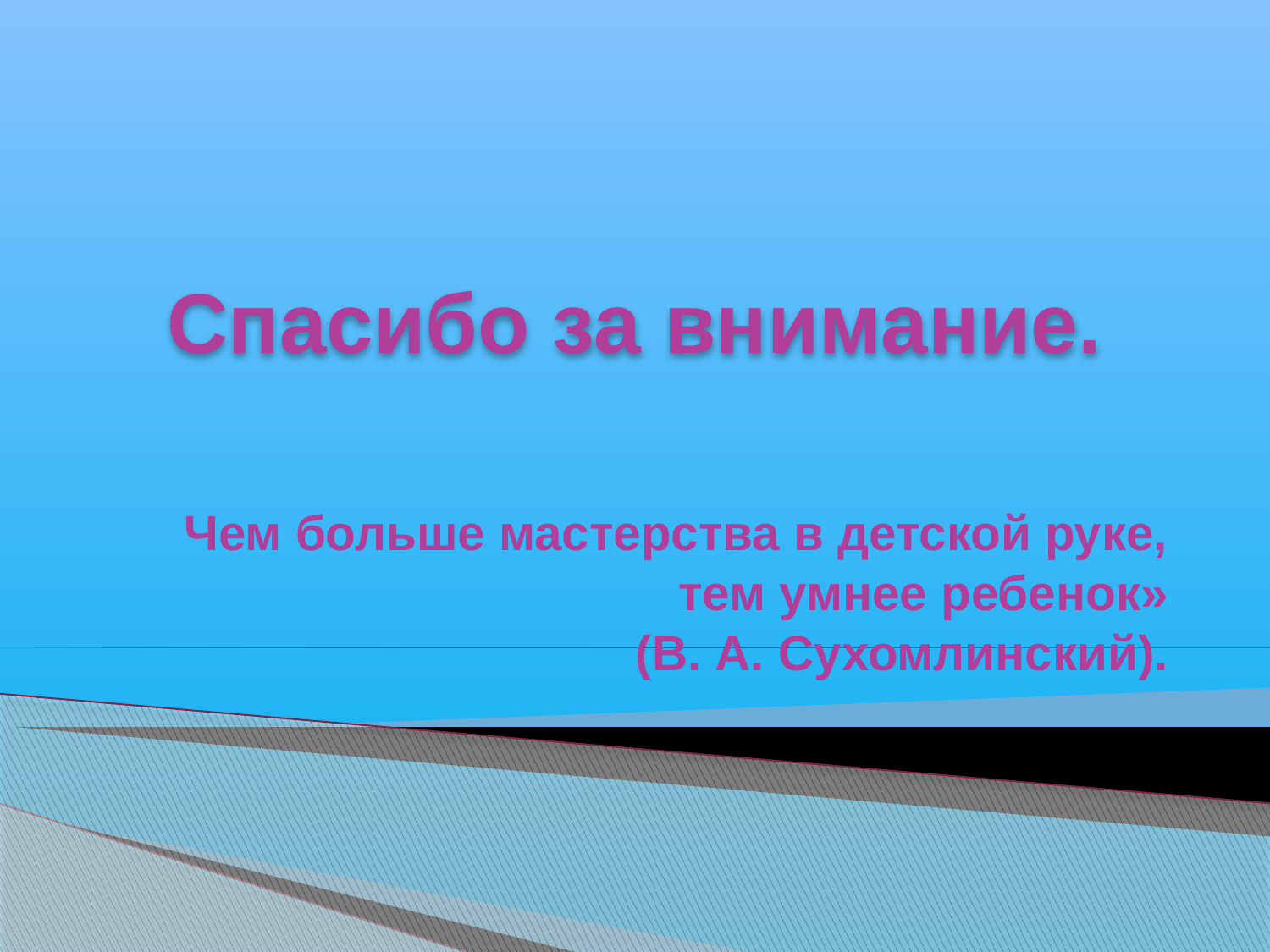

# Спасибо за внимание.
Чем больше мастерства в детской руке,
тем умнее ребенок»
(В. А. Сухомлинский).